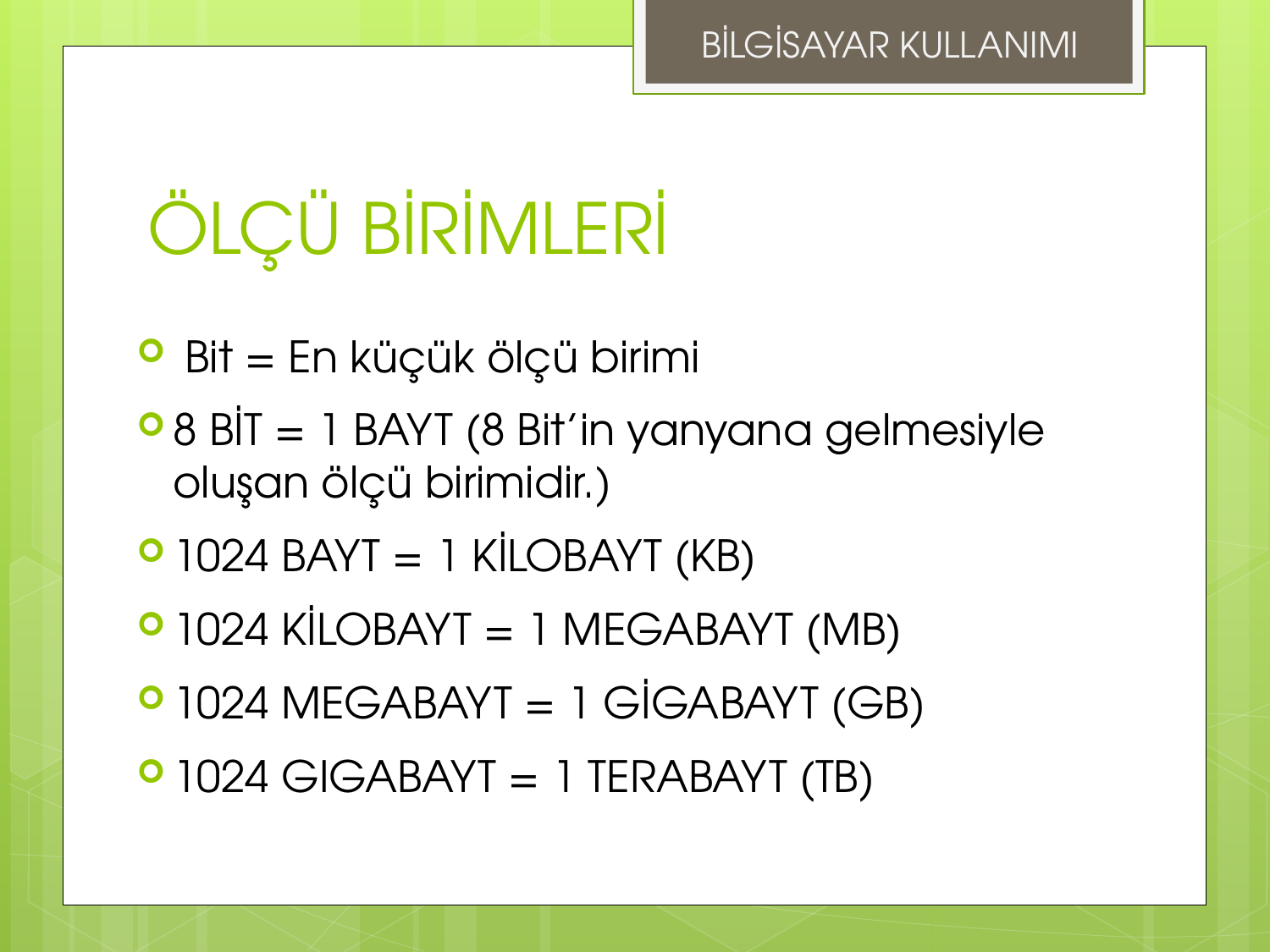

BİLGİSAYAR KULLANIMI
# ÖLÇÜ BİRİMLERİ
 Bit = En küçük ölçü birimi
8 BİT = 1 BAYT (8 Bit’in yanyana gelmesiyle oluşan ölçü birimidir.)
1024 BAYT = 1 KİLOBAYT (KB)
1024 KİLOBAYT = 1 MEGABAYT (MB)
1024 MEGABAYT = 1 GİGABAYT (GB)
1024 GIGABAYT = 1 TERABAYT (TB)